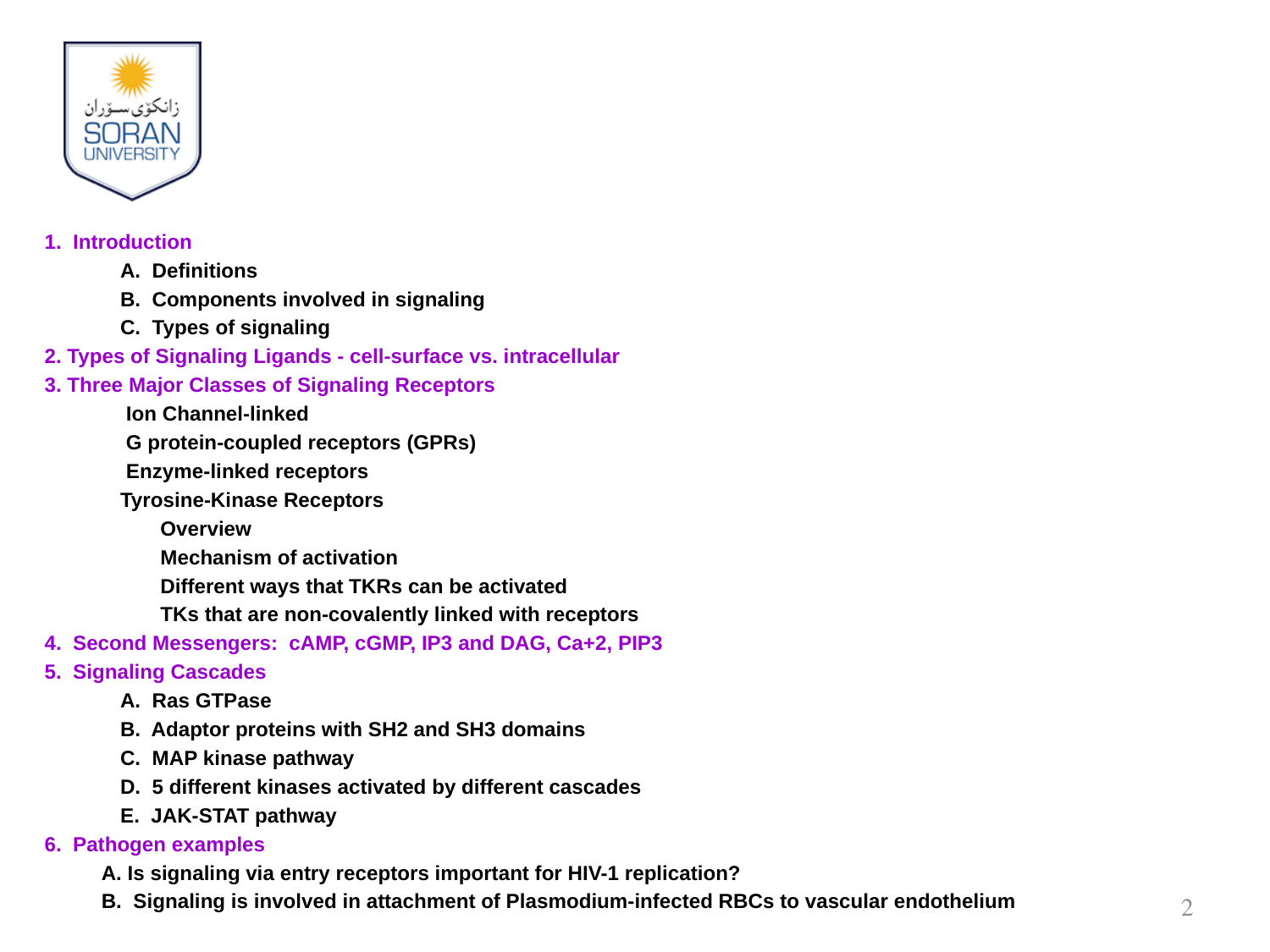

1.  Introduction
	A.  Definitions
	B.  Components involved in signaling
	C.  Types of signaling
2. Types of Signaling Ligands - cell-surface vs. intracellular
3. Three Major Classes of Signaling Receptors
	 Ion Channel-linked
	 G protein-coupled receptors (GPRs)
	 Enzyme-linked receptors
		Tyrosine-Kinase Receptors
		       Overview
		       Mechanism of activation
		       Different ways that TKRs can be activated
		       TKs that are non-covalently linked with receptors
4.  Second Messengers:  cAMP, cGMP, IP3 and DAG, Ca+2, PIP3
5.  Signaling Cascades
	A.  Ras GTPase
	B.  Adaptor proteins with SH2 and SH3 domains
	C.  MAP kinase pathway
	D.  5 different kinases activated by different cascades
	E.  JAK-STAT pathway
6.  Pathogen examples
A. Is signaling via entry receptors important for HIV-1 replication?
B.  Signaling is involved in attachment of Plasmodium-infected RBCs to vascular endothelium

2